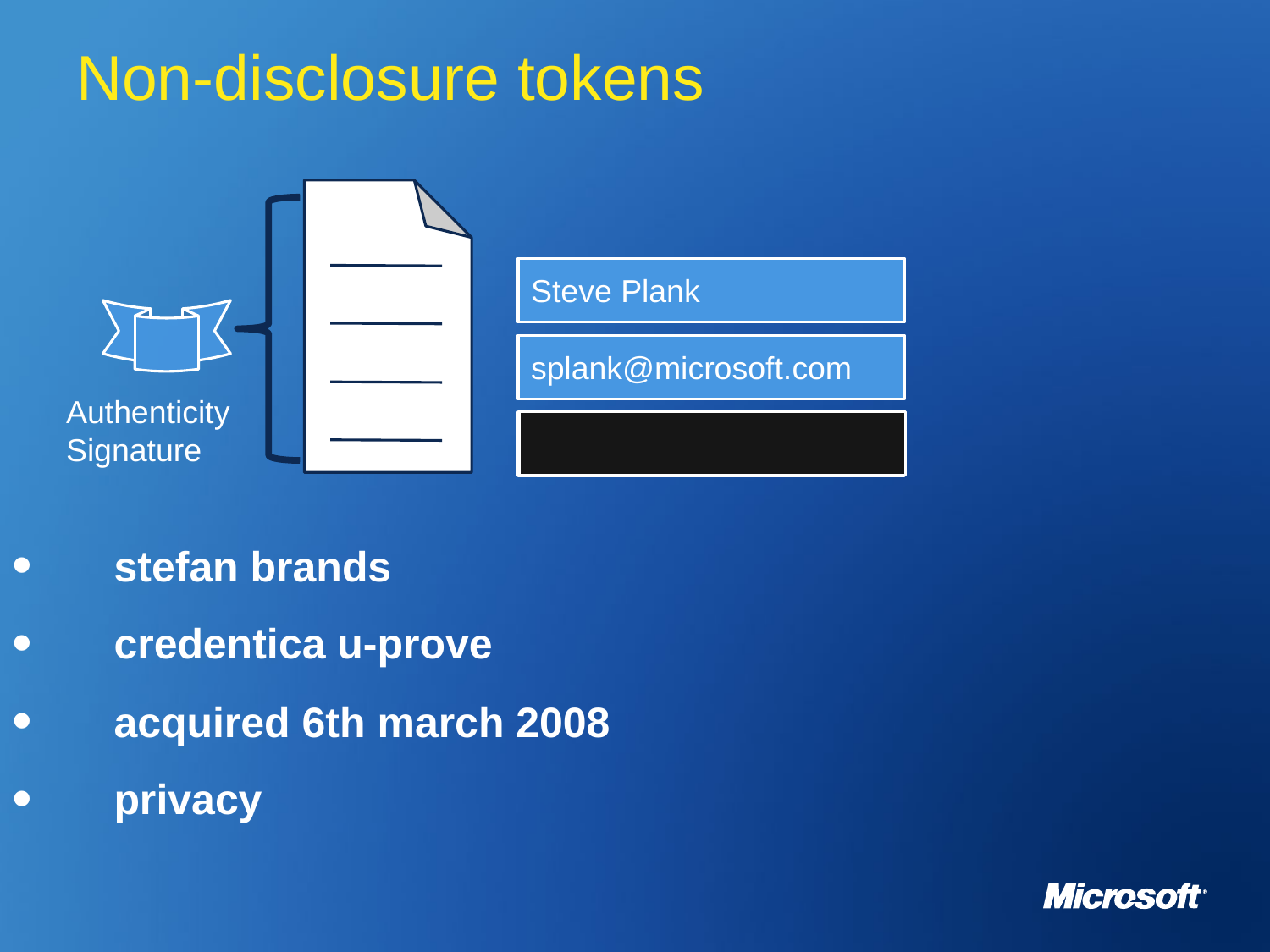

# Non-disclosure tokens

Steve Plank

splank@microsoft.com
Authenticity
Signature

DOB: 17-Jun-59
stefan brands
credentica u-prove
acquired 6th march 2008
privacy